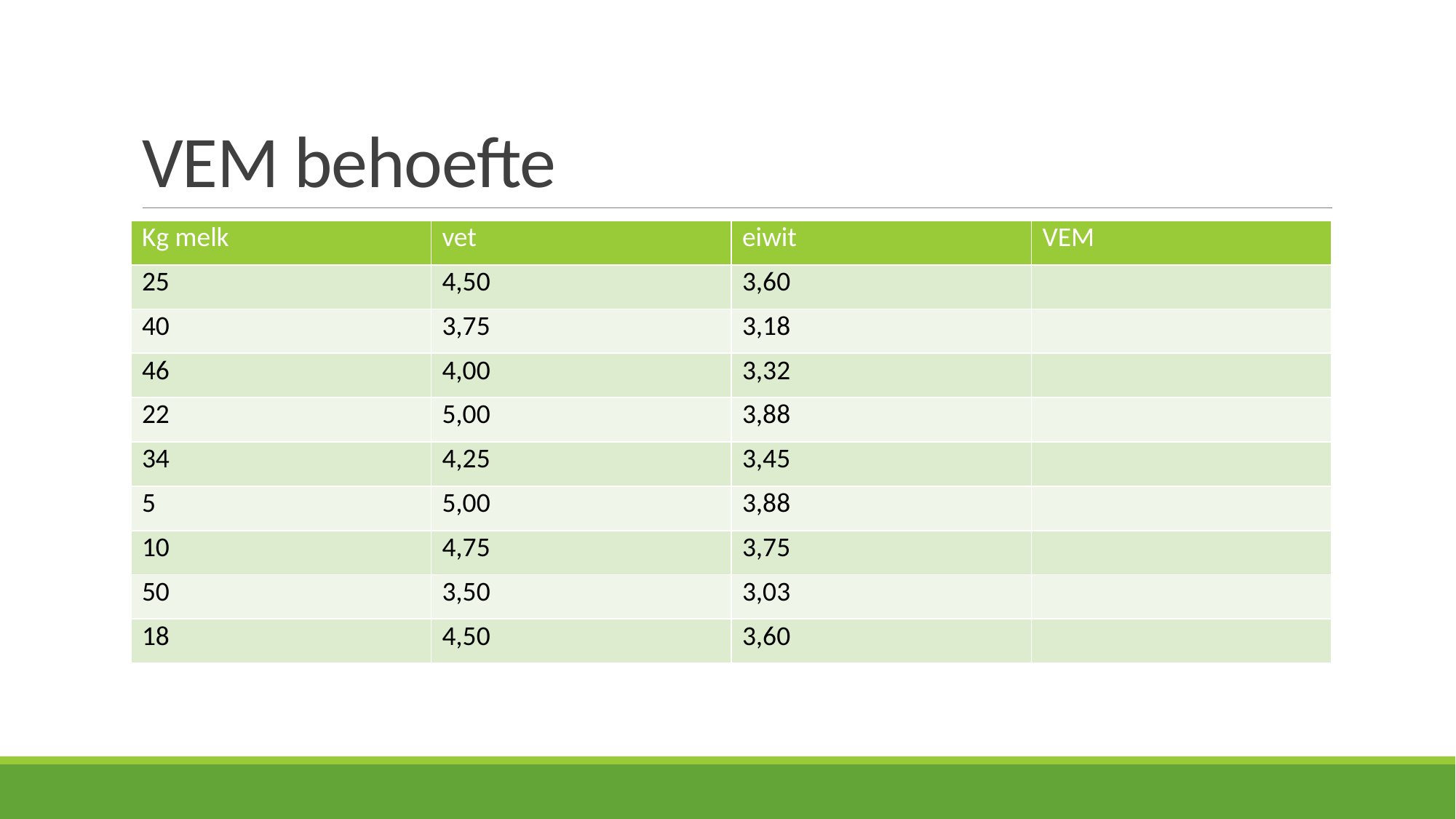

# VEM behoefte
| Kg melk | vet | eiwit | VEM |
| --- | --- | --- | --- |
| 25 | 4,50 | 3,60 |  |
| 40 | 3,75 | 3,18 |  |
| 46 | 4,00 | 3,32 |  |
| 22 | 5,00 | 3,88 |  |
| 34 | 4,25 | 3,45 |  |
| 5 | 5,00 | 3,88 |  |
| 10 | 4,75 | 3,75 |  |
| 50 | 3,50 | 3,03 |  |
| 18 | 4,50 | 3,60 |  |